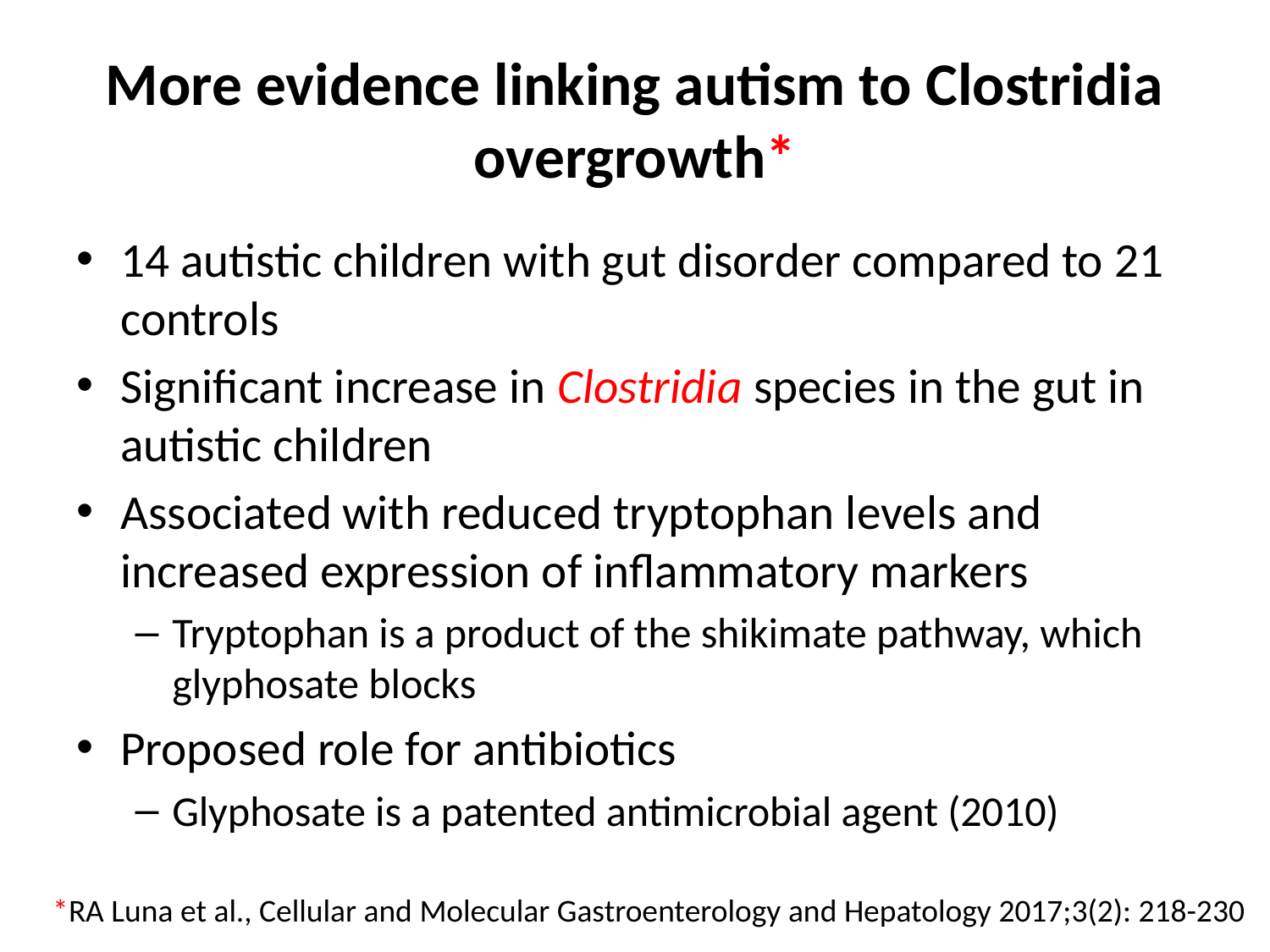

# More evidence linking autism to Clostridia overgrowth*
14 autistic children with gut disorder compared to 21 controls
Significant increase in Clostridia species in the gut in autistic children
Associated with reduced tryptophan levels and increased expression of inflammatory markers
Tryptophan is a product of the shikimate pathway, which glyphosate blocks
Proposed role for antibiotics
Glyphosate is a patented antimicrobial agent (2010)

*RA Luna et al., Cellular and Molecular Gastroenterology and Hepatology 2017;3(2): 218-230